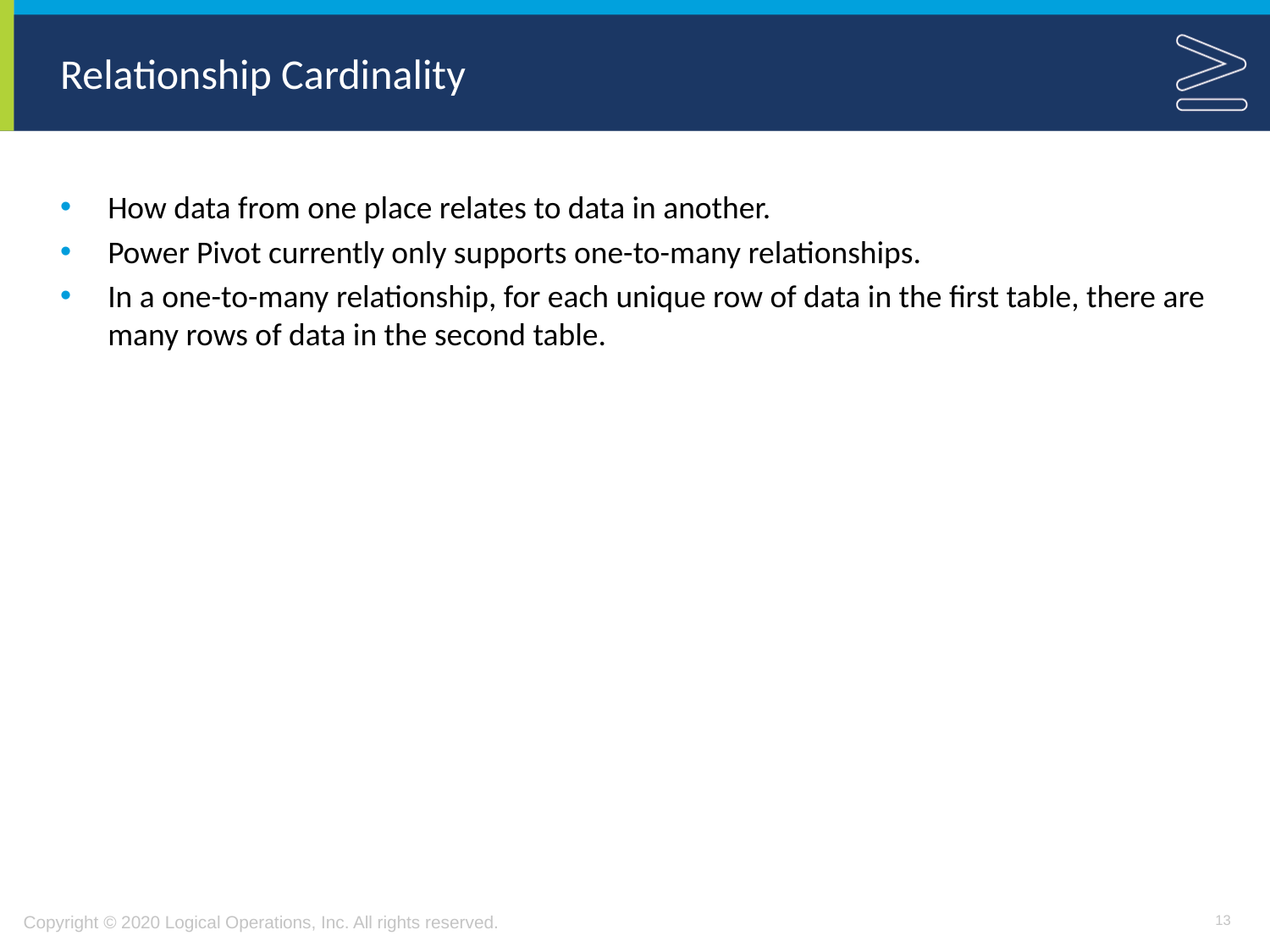

# Relationship Cardinality
How data from one place relates to data in another.
Power Pivot currently only supports one-to-many relationships.
In a one-to-many relationship, for each unique row of data in the first table, there are many rows of data in the second table.
13